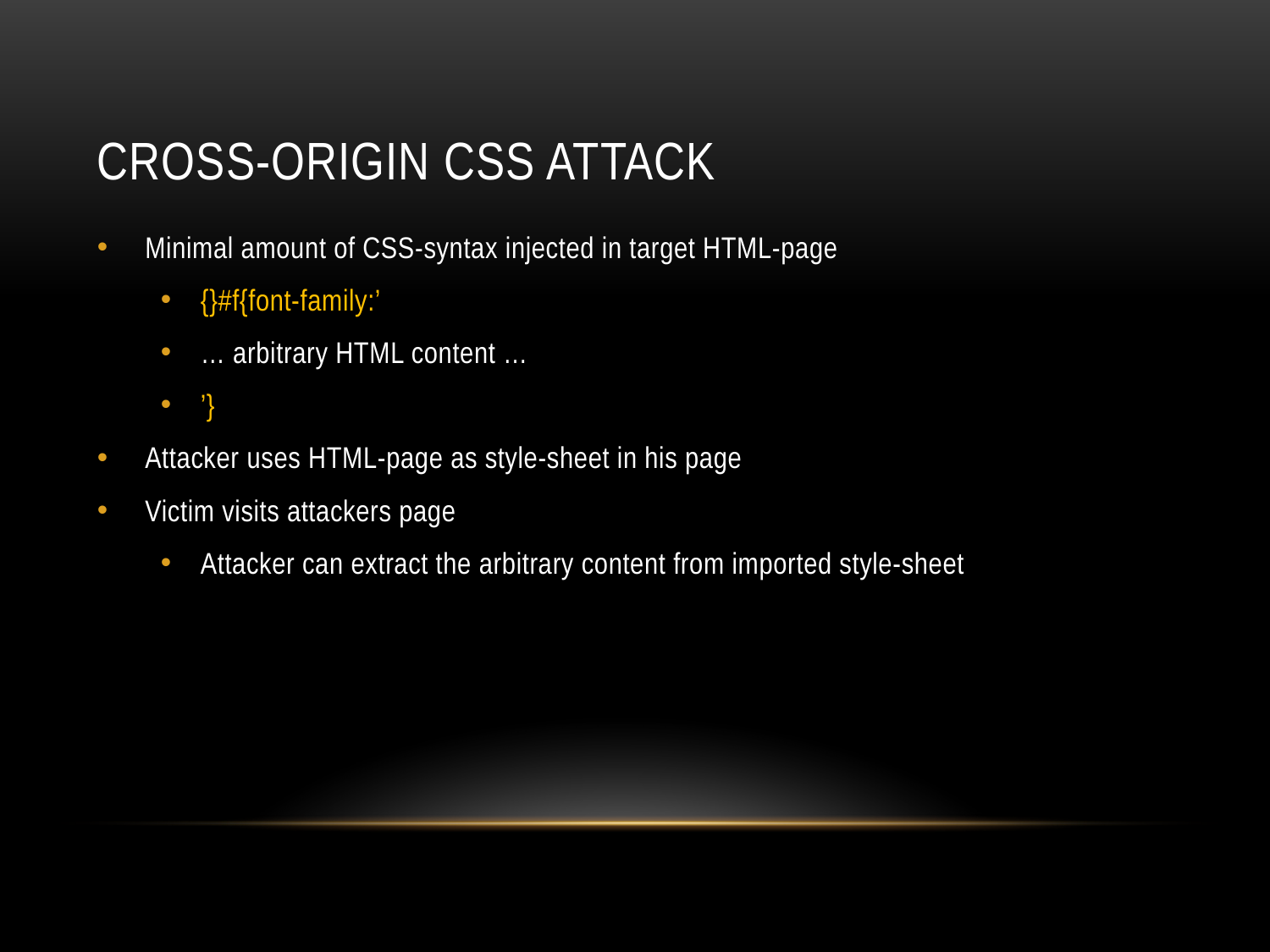

# Cross-origin CSS attack
Minimal amount of CSS-syntax injected in target HTML-page
{}#f{font-family:’
… arbitrary HTML content …
’}
Attacker uses HTML-page as style-sheet in his page
Victim visits attackers page
Attacker can extract the arbitrary content from imported style-sheet